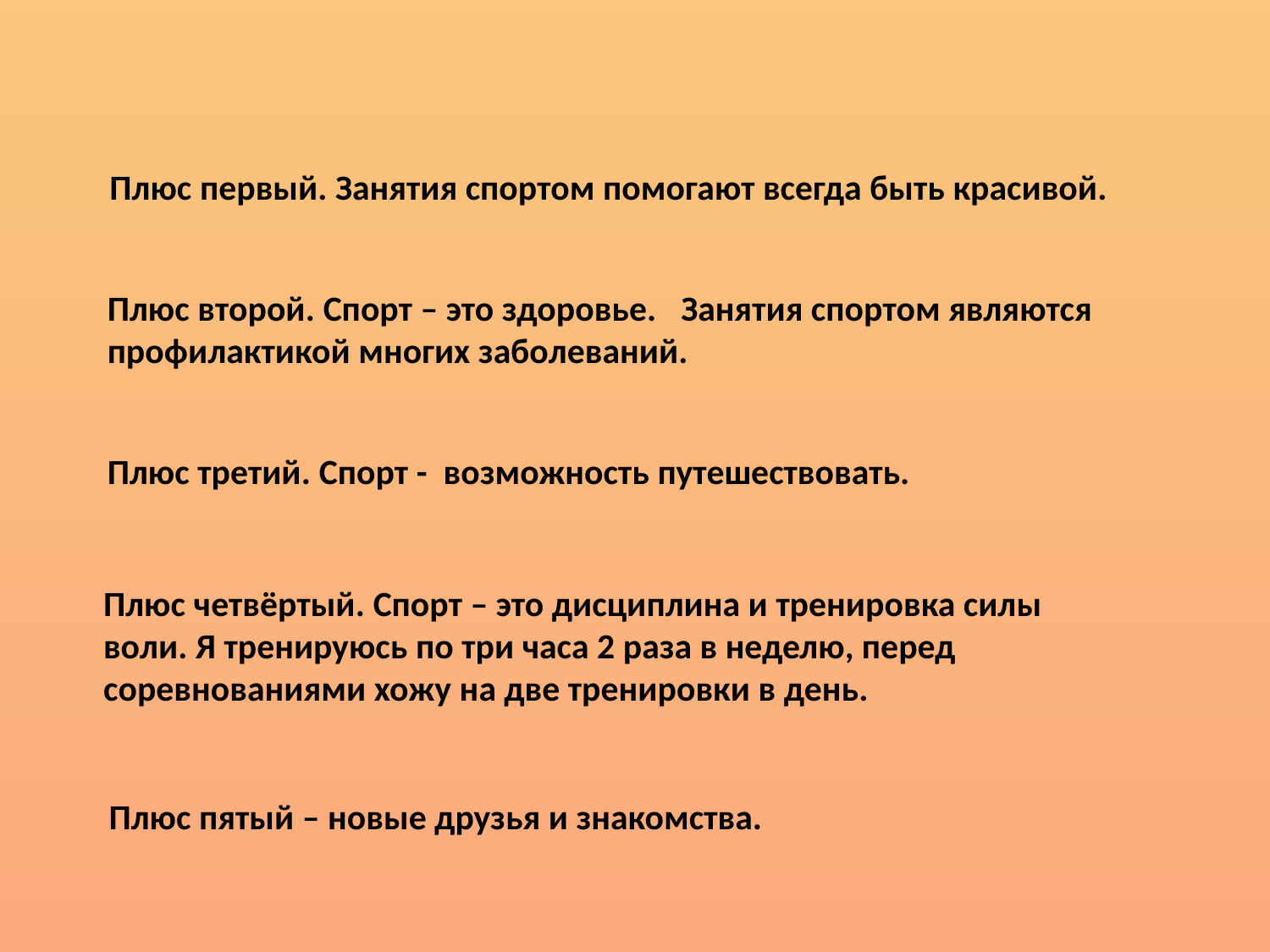

Плюс первый. Занятия спортом помогают всегда быть красивой.

Плюс второй. Спорт – это здоровье.   Занятия спортом являются профилактикой многих заболеваний.

Плюс третий. Спорт -  возможность путешествовать.

Плюс четвёртый. Спорт – это дисциплина и тренировка силы воли. Я тренируюсь по три часа 2 раза в неделю, перед соревнованиями хожу на две тренировки в день.
Плюс пятый – новые друзья и знакомства.